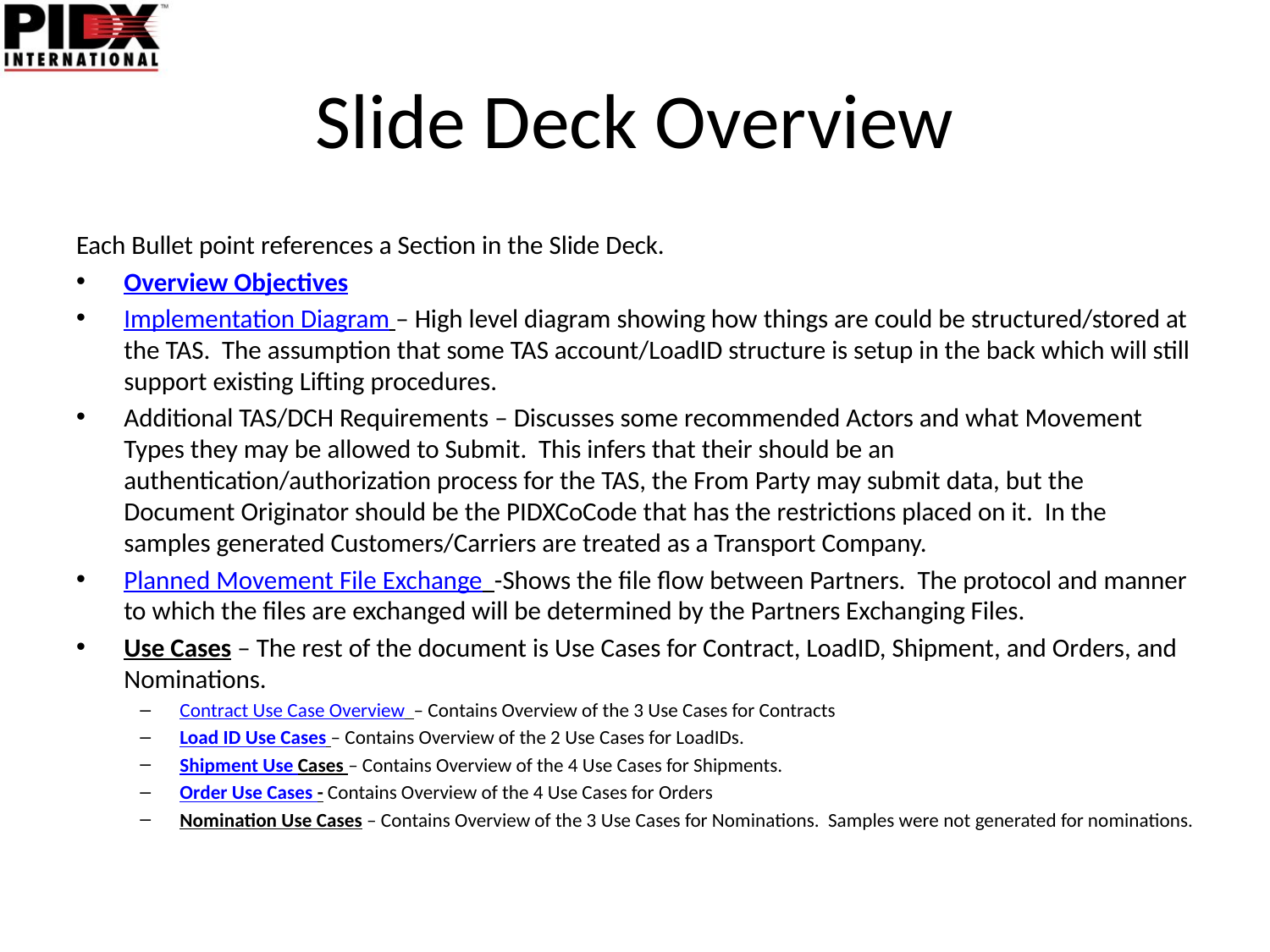

# Slide Deck Overview
Each Bullet point references a Section in the Slide Deck.
Overview Objectives
Implementation Diagram – High level diagram showing how things are could be structured/stored at the TAS.  The assumption that some TAS account/LoadID structure is setup in the back which will still support existing Lifting procedures.
Additional TAS/DCH Requirements – Discusses some recommended Actors and what Movement Types they may be allowed to Submit.  This infers that their should be an authentication/authorization process for the TAS, the From Party may submit data, but the Document Originator should be the PIDXCoCode that has the restrictions placed on it.  In the samples generated Customers/Carriers are treated as a Transport Company.
Planned Movement File Exchange  -Shows the file flow between Partners.  The protocol and manner to which the files are exchanged will be determined by the Partners Exchanging Files.
Use Cases – The rest of the document is Use Cases for Contract, LoadID, Shipment, and Orders, and Nominations.
Contract Use Case Overview  – Contains Overview of the 3 Use Cases for Contracts
Load ID Use Cases – Contains Overview of the 2 Use Cases for LoadIDs.
Shipment Use Cases – Contains Overview of the 4 Use Cases for Shipments.
Order Use Cases - Contains Overview of the 4 Use Cases for Orders
Nomination Use Cases – Contains Overview of the 3 Use Cases for Nominations.  Samples were not generated for nominations.